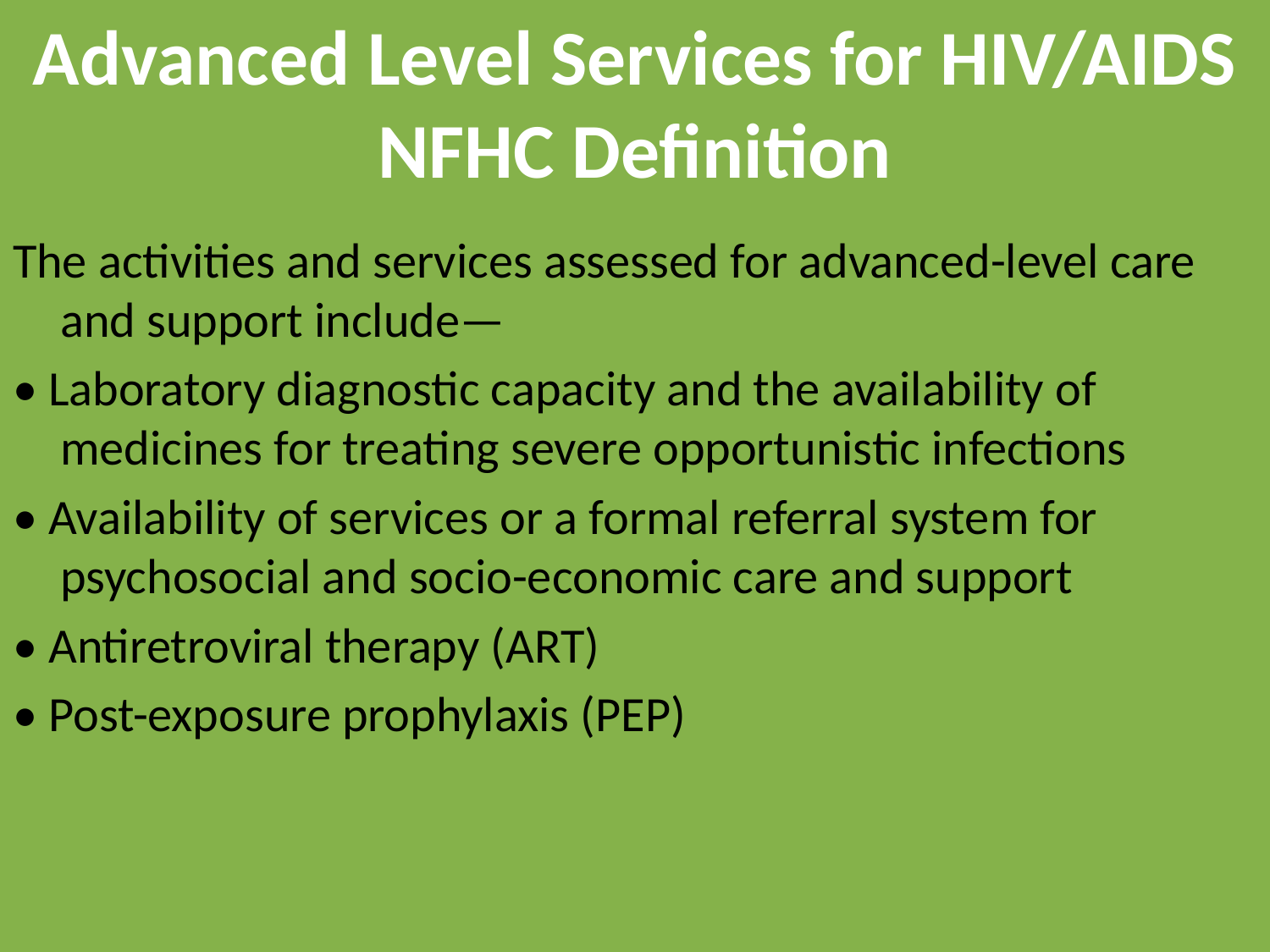

# Advanced Level Services for HIV/AIDS NFHC Definition
The activities and services assessed for advanced-level care and support include—
• Laboratory diagnostic capacity and the availability of medicines for treating severe opportunistic infections
• Availability of services or a formal referral system for psychosocial and socio-economic care and support
• Antiretroviral therapy (ART)
• Post-exposure prophylaxis (PEP)